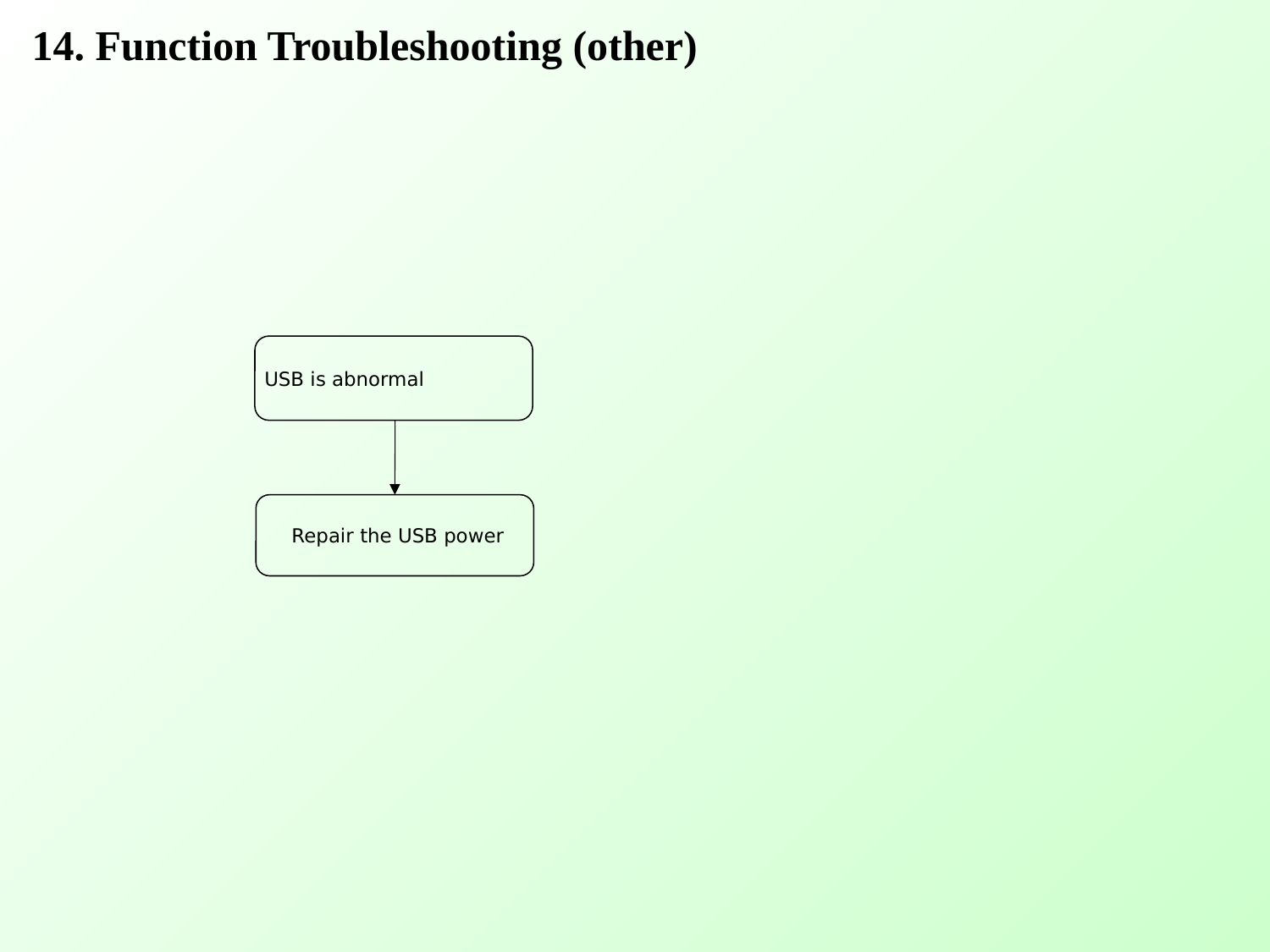

14. Function Troubleshooting (other)
USB is abnormal
 Repair the USB power